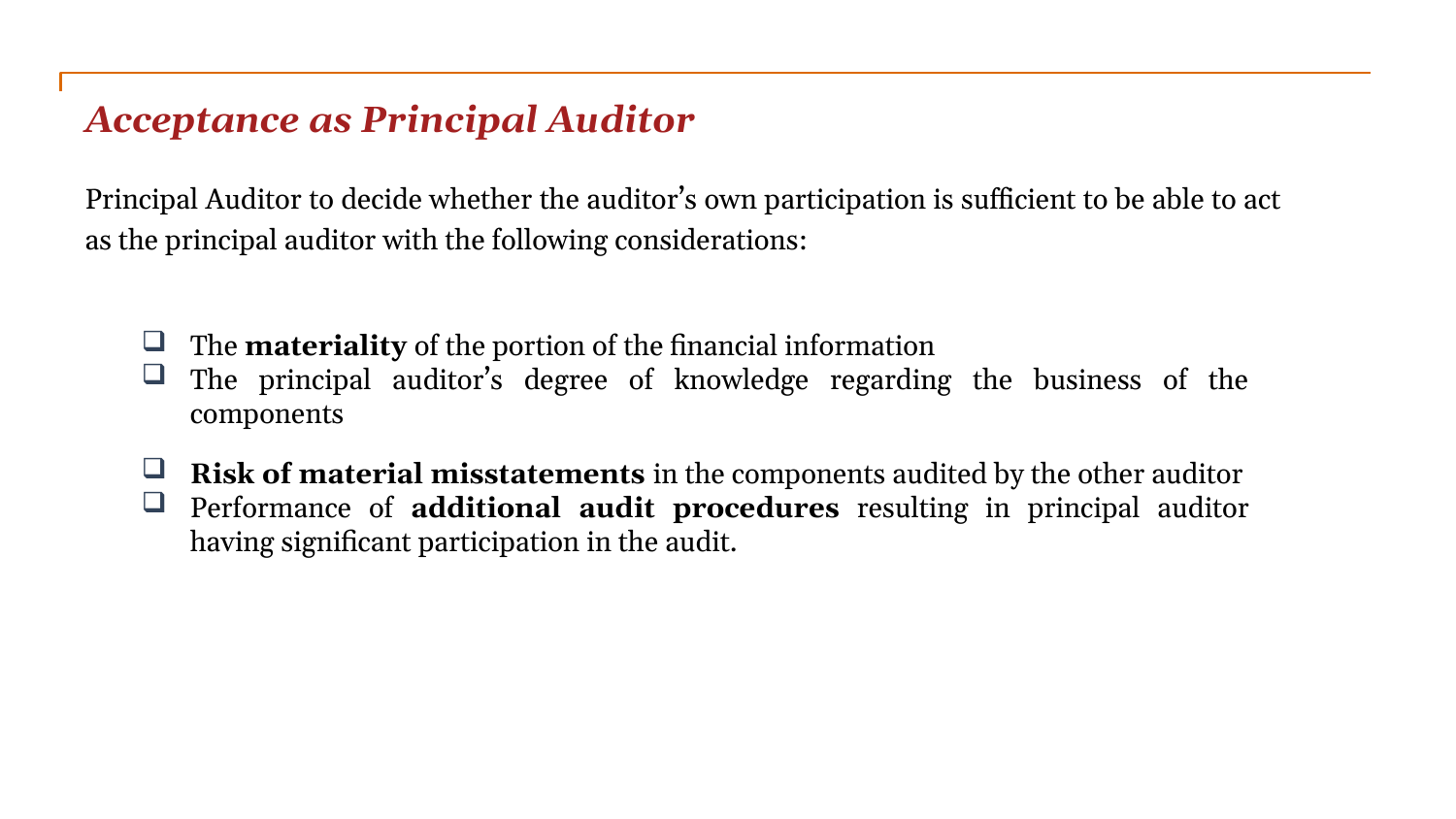

Acceptance as Principal Auditor
Principal Auditor to decide whether the auditor’s own participation is sufficient to be able to act as the principal auditor with the following considerations:
The materiality of the portion of the financial information
The principal auditor’s degree of knowledge regarding the business of the components
Risk of material misstatements in the components audited by the other auditor
Performance of additional audit procedures resulting in principal auditor having significant participation in the audit.